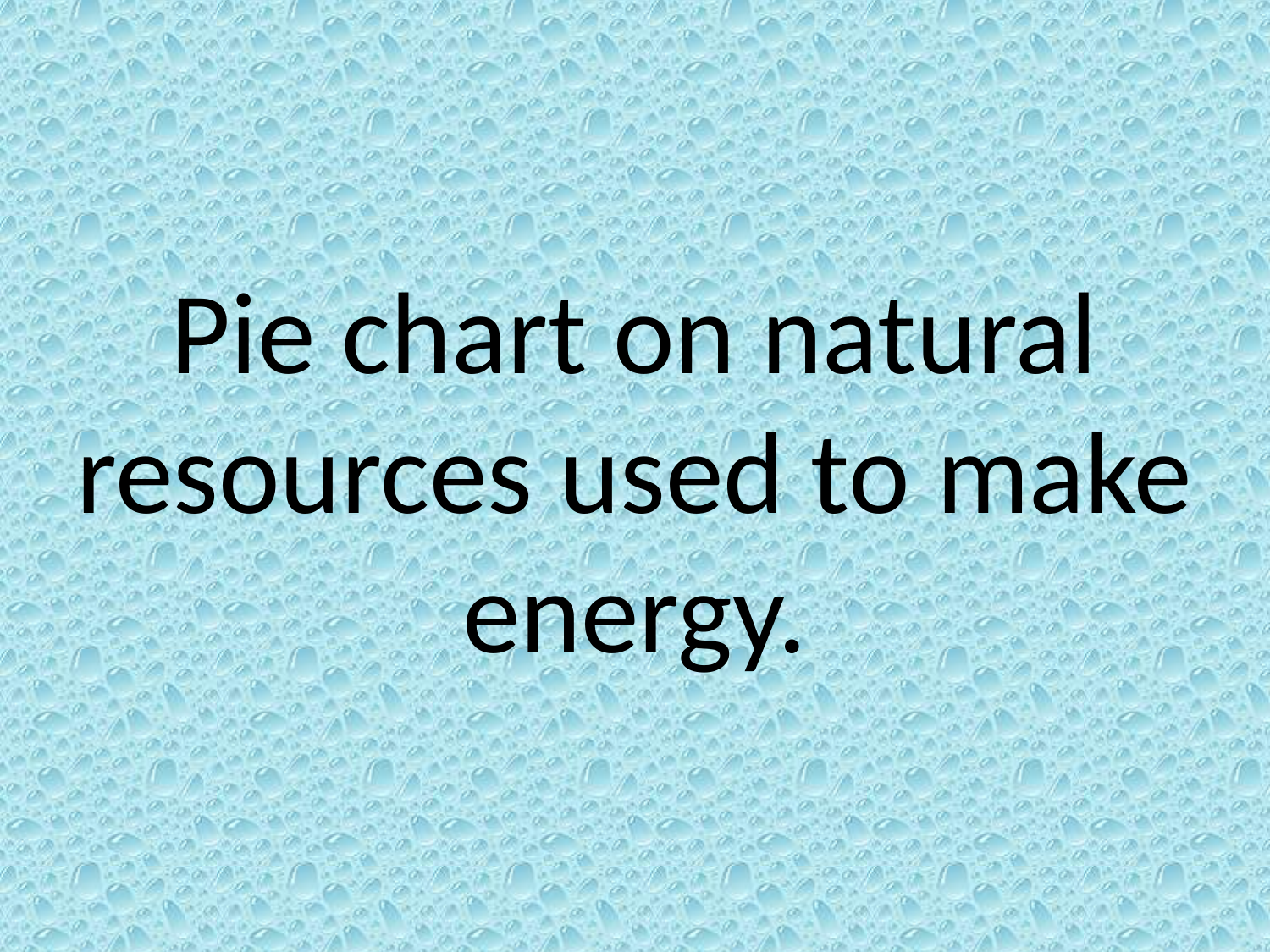

# Pie chart on natural resources used to make energy.